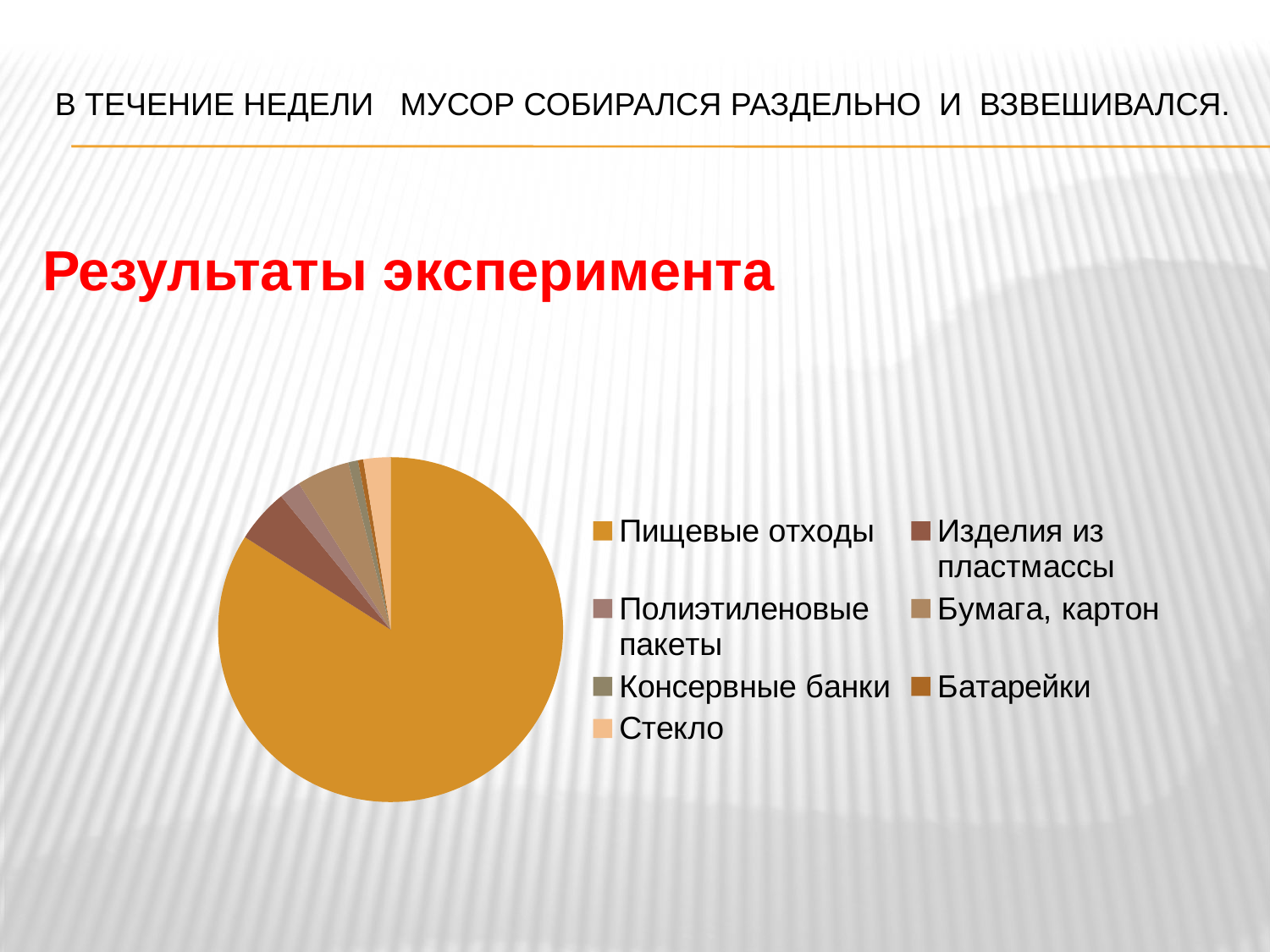

# В течение недели   мусор собирался раздельно  и  взвешивался.
Результаты эксперимента

### Chart

| Category | Продажи |
|---|---|
| Пищевые отходы | 83.0 |
| Изделия из пластмассы | 5.0 |
| Полиэтиленовые пакеты | 2.0 |
| Бумага, картон | 4.9 |
| Консервные банки | 0.9 |
| Батарейки | 0.5 |
| Стекло | 2.5 |